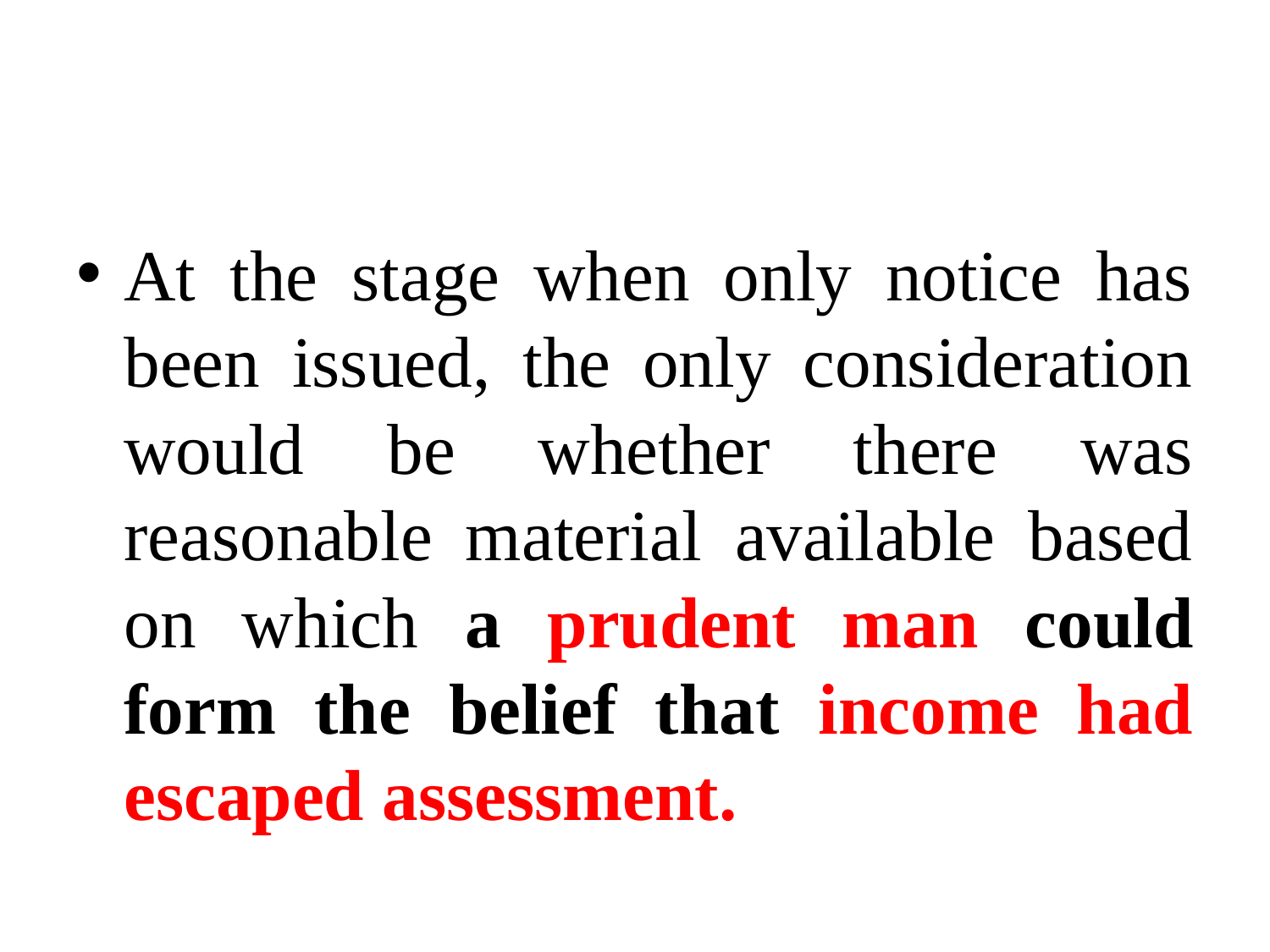

#
At the stage when only notice has been issued, the only consideration would be whether there was reasonable material available based on which a prudent man could form the belief that income had escaped assessment.